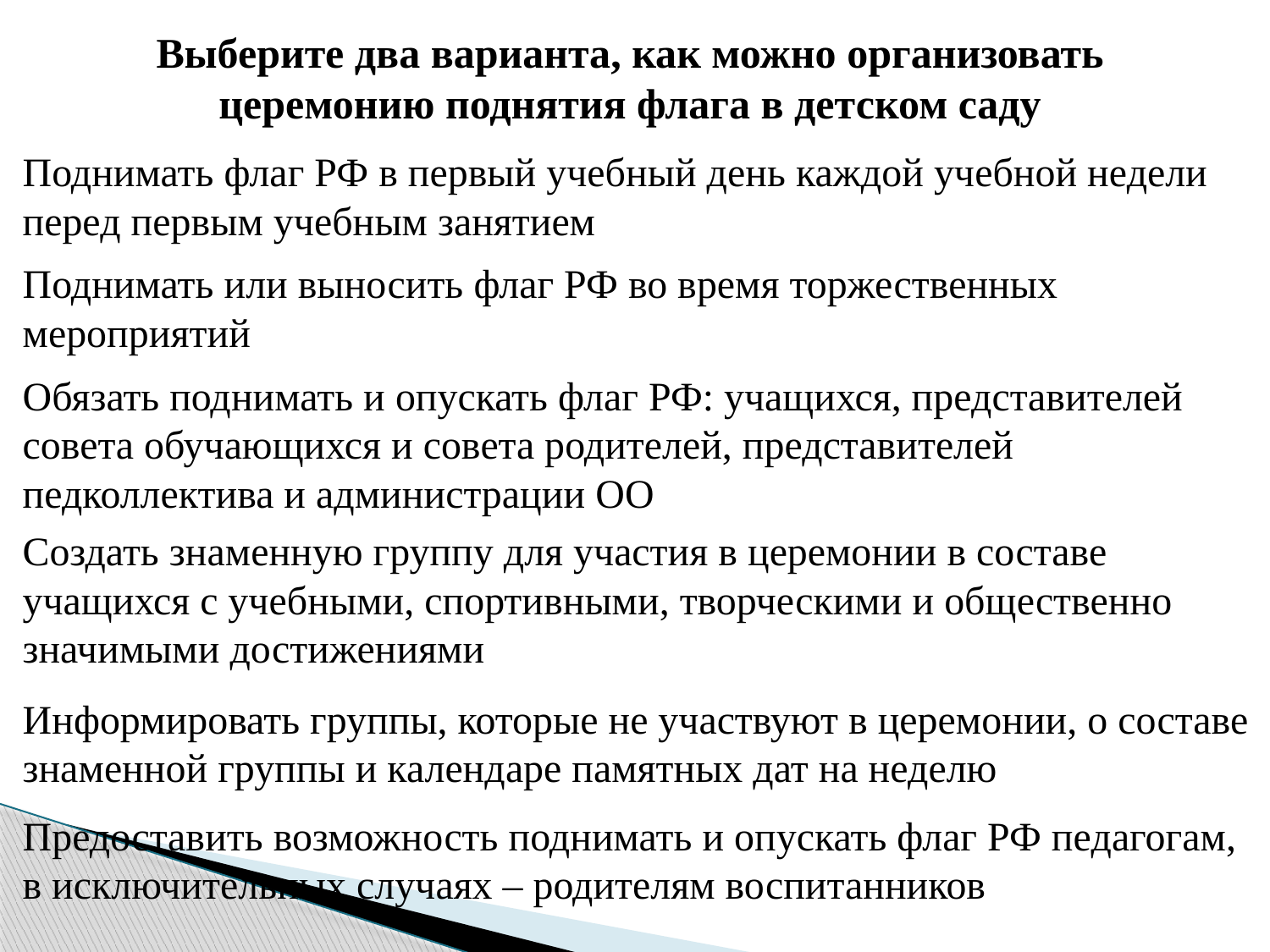

Выберите два варианта, как можно организовать церемонию поднятия флага в детском саду
Поднимать флаг РФ в первый учебный день каждой учебной недели перед первым учебным занятием

Поднимать или выносить флаг РФ во время торжественных мероприятий

Обязать поднимать и опускать флаг РФ: учащихся, представителей совета обучающихся и совета родителей, представителей педколлектива и администрации ОО

Создать знаменную группу для участия в церемонии в составе учащихся с учебными, спортивными, творческими и общественно значимыми достижениями

Информировать группы, которые не участвуют в церемонии, о составе знаменной группы и календаре памятных дат на неделю

Предоставить возможность поднимать и опускать флаг РФ педагогам, в исключительных случаях – родителям воспитанников